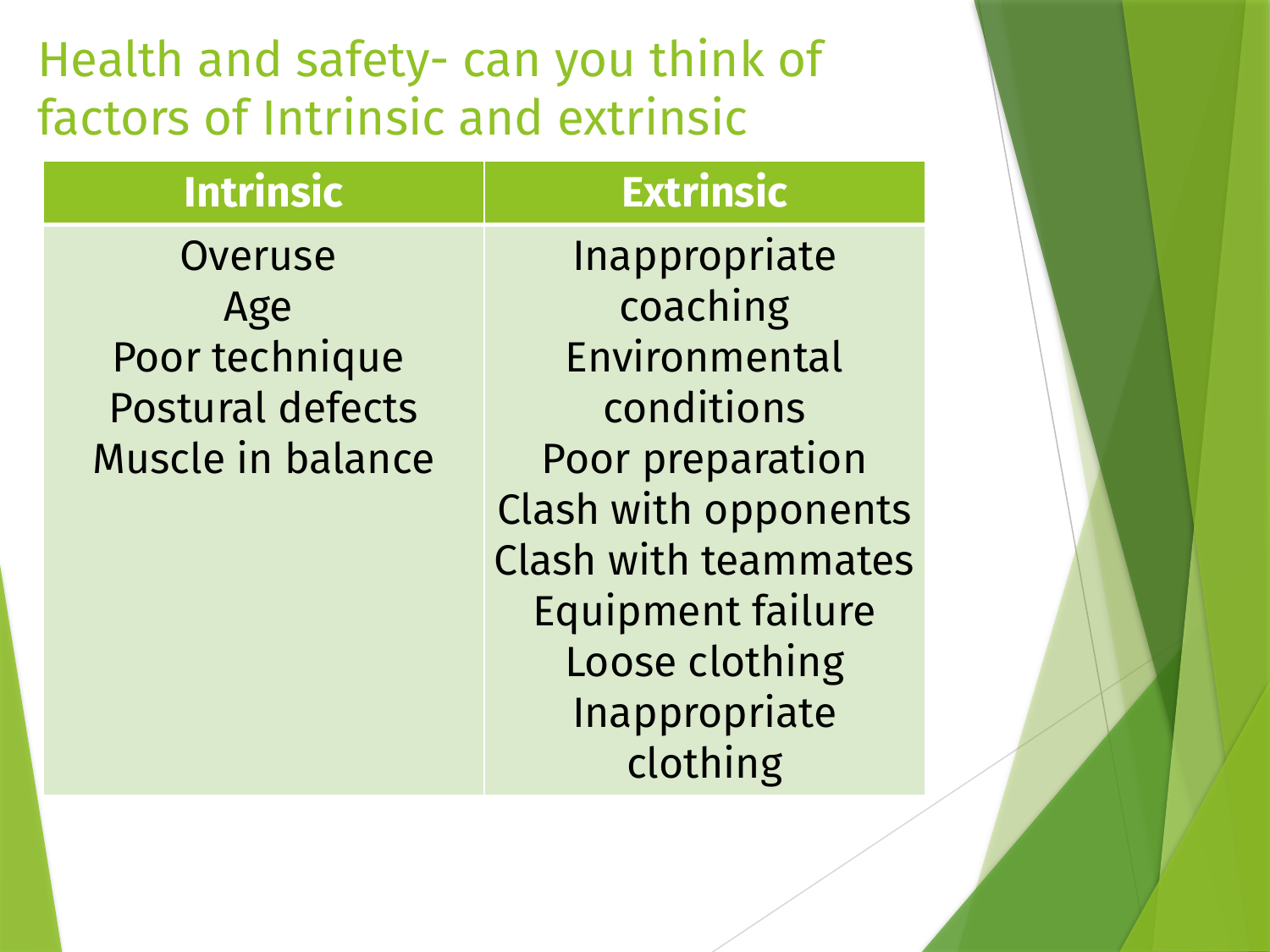

# Health and safety- can you think of factors of Intrinsic and extrinsic
Intrinsic
Extrinsic
| Intrinsic | Extrinsic |
| --- | --- |
| Overuse Age Poor technique Postural defects Muscle in balance | Inappropriate coaching Environmental conditions Poor preparation Clash with opponents Clash with teammates Equipment failure Loose clothing Inappropriate clothing |